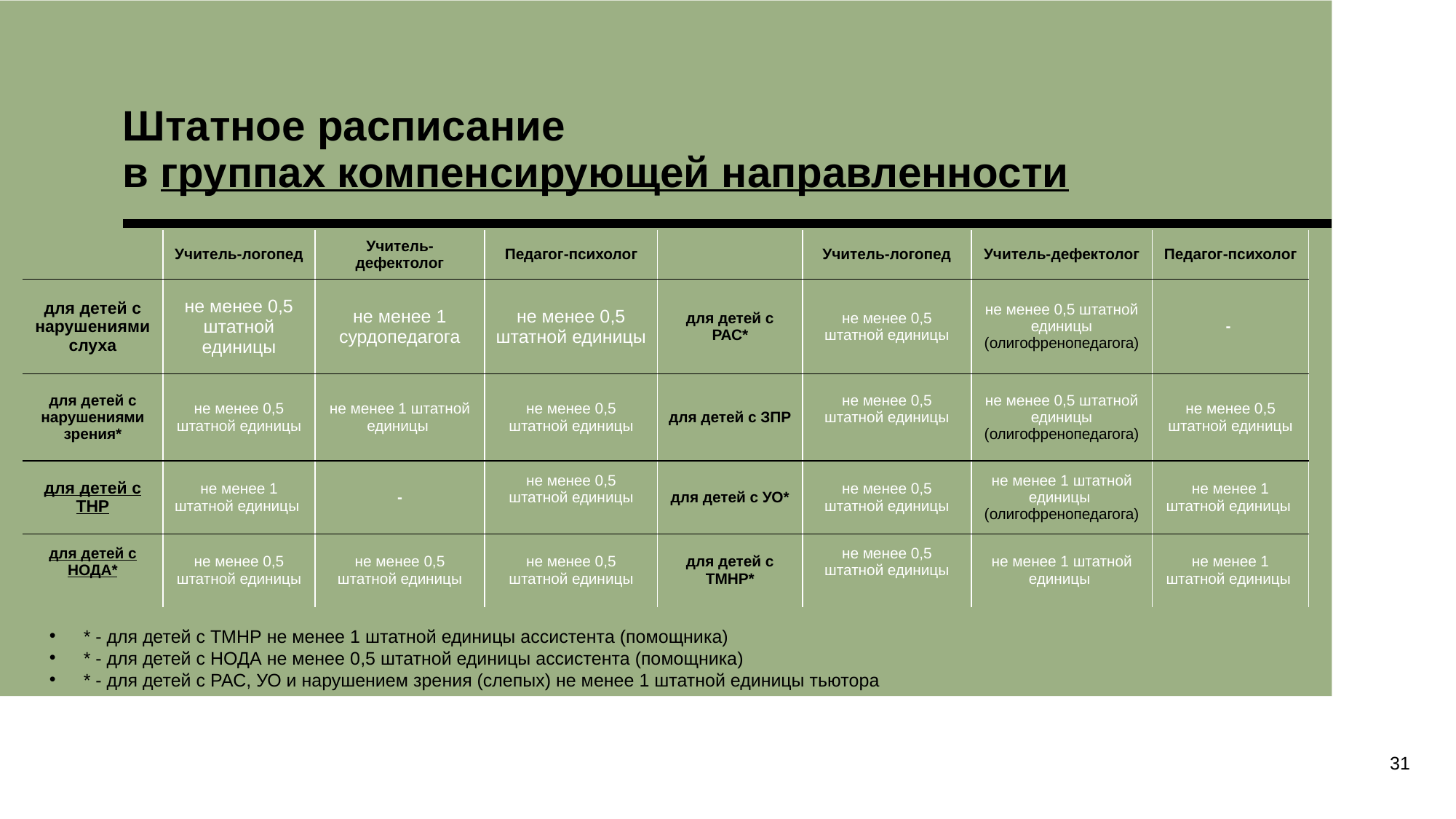

# Штатное расписание в группах компенсирующей направленности
|  | Учитель-логопед | Учитель-дефектолог | Педагог-психолог |  | Учитель-логопед | Учитель-дефектолог | Педагог-психолог |
| --- | --- | --- | --- | --- | --- | --- | --- |
| для детей с нарушениями слуха | не менее 0,5 штатной единицы | не менее 1 сурдопедагога | не менее 0,5 штатной единицы | для детей с РАС\* | не менее 0,5 штатной единицы | не менее 0,5 штатной единицы (олигофренопедагога) | - |
| для детей с нарушениями зрения\* | не менее 0,5 штатной единицы | не менее 1 штатной единицы | не менее 0,5 штатной единицы | для детей с ЗПР | не менее 0,5 штатной единицы | не менее 0,5 штатной единицы (олигофренопедагога) | не менее 0,5 штатной единицы |
| для детей с ТНР | не менее 1 штатной единицы | - | не менее 0,5 штатной единицы | для детей с УО\* | не менее 0,5 штатной единицы | не менее 1 штатной единицы (олигофренопедагога) | не менее 1 штатной единицы |
| для детей с НОДА\* | не менее 0,5 штатной единицы | не менее 0,5 штатной единицы | не менее 0,5 штатной единицы | для детей с ТМНР\* | не менее 0,5 штатной единицы | не менее 1 штатной единицы | не менее 1 штатной единицы |
* - для детей с ТМНР не менее 1 штатной единицы ассистента (помощника)
* - для детей с НОДА не менее 0,5 штатной единицы ассистента (помощника)
* - для детей с РАС, УО и нарушением зрения (слепых) не менее 1 штатной единицы тьютора
31